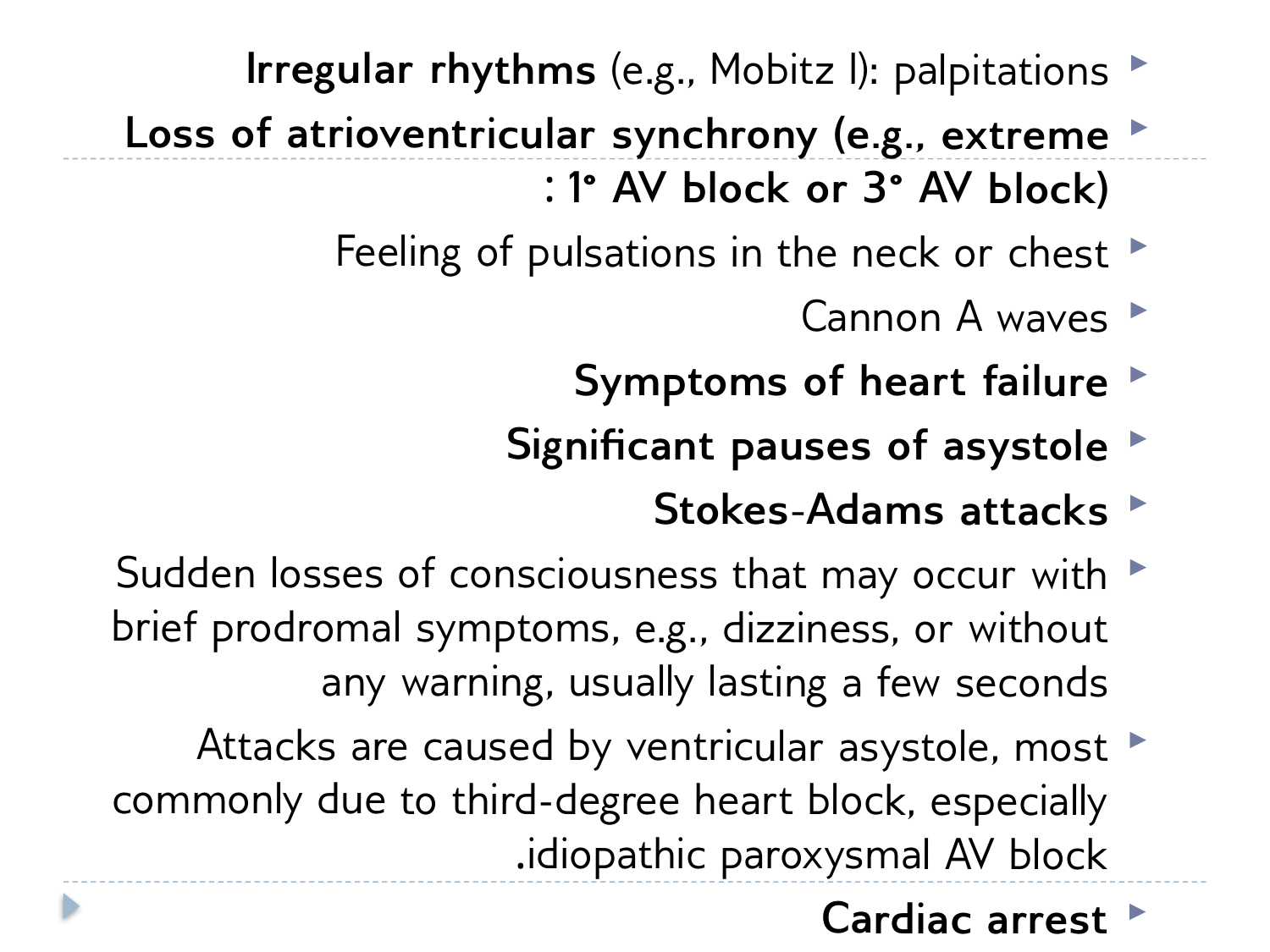

Irregular rhythms (e.g., Mobitz I): palpitations
Loss of atrioventricular synchrony (e.g., extreme 1° AV block or 3° AV block) :
Feeling of pulsations in the neck or chest
Cannon A waves
Symptoms of heart failure
Significant pauses of asystole
Stokes-Adams attacks
Sudden losses of consciousness that may occur with brief prodromal symptoms, e.g., dizziness, or without any warning, usually lasting a few seconds
Attacks are caused by ventricular asystole, most commonly due to third-degree heart block, especially idiopathic paroxysmal AV block.
Cardiac arrest